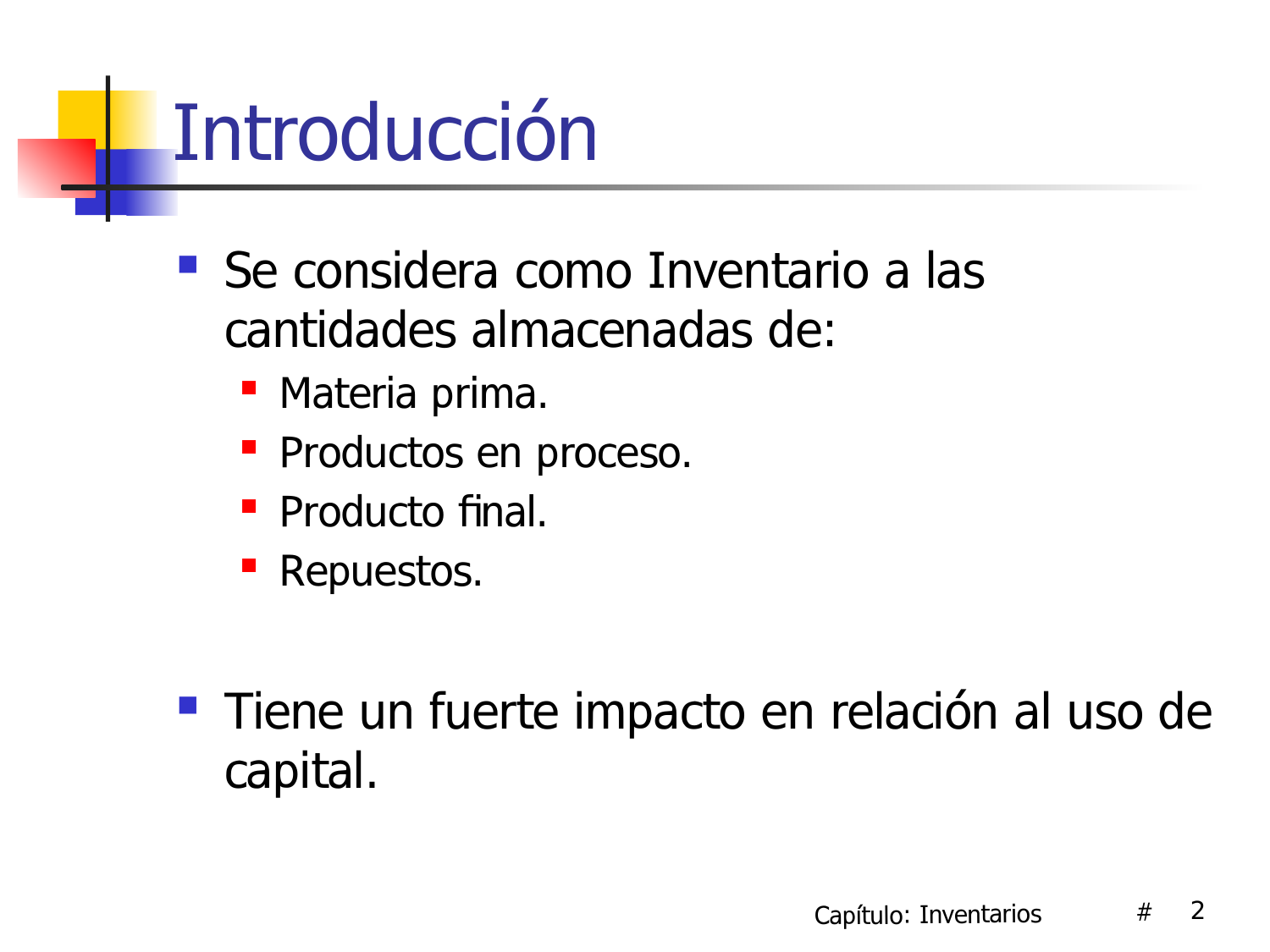

# Introducción
Se considera como Inventario a las cantidades almacenadas de:
Materia prima.
Productos en proceso.
Producto final.
Repuestos.

Tiene un fuerte impacto en relación al uso de capital.
2
Capítulo: Inventarios            #